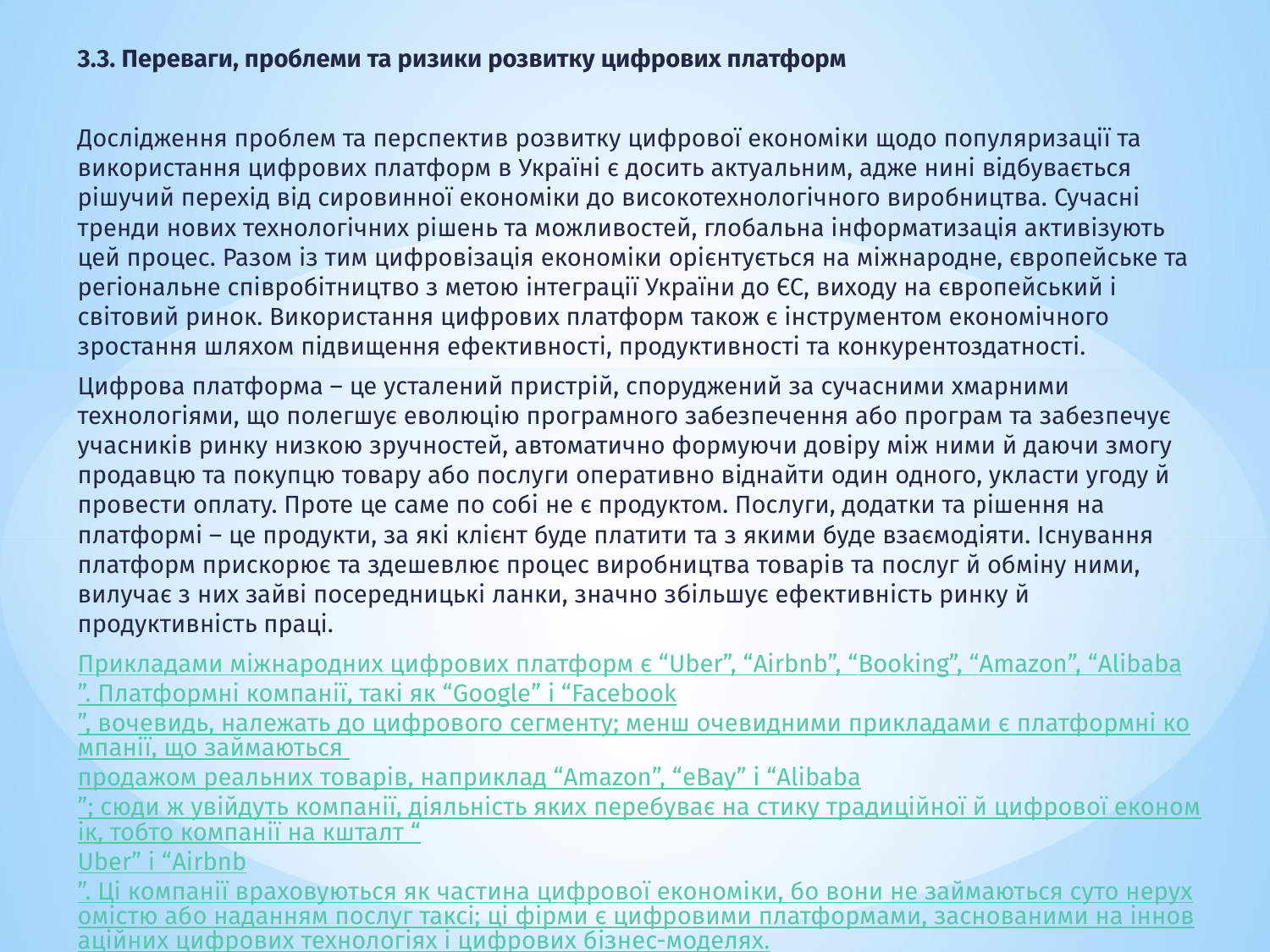

3.3. Переваги, проблеми та ризики розвитку цифрових платформ

Дослідження проблем та перспектив розвитку цифрової економіки щодо популяризації та використання цифрових платформ в Україні є досить актуальним, адже нині відбувається рішучий перехід від сировинної економіки до високотехнологічного виробництва. Сучасні тренди нових технологічних рішень та можливостей, глобальна інформатизація активізують цей процес. Разом із тим цифровізація економіки орієнтується на міжнародне, європейське та регіональне співробітництво з метою інтеграції України до ЄС, виходу на європейський і світовий ринок. Використання цифрових платформ також є інструментом економічного зростання шляхом підвищення ефективності, продуктивності та конкурентоздатності.
Цифрова платформа – це усталений пристрій, споруджений за сучасними хмарними технологіями, що полегшує еволюцію програмного забезпечення або програм та забезпечує учасників ринку низкою зручностей, автоматично формуючи довіру між ними й даючи змогу продавцю та покупцю товару або послуги оперативно віднайти один одного, укласти угоду й провести оплату. Проте це саме по собі не є продуктом. Послуги, додатки та рішення на платформі – це продукти, за які клієнт буде платити та з якими буде взаємодіяти. Існування платформ прискорює та здешевлює процес виробництва товарів та послуг й обміну ними, вилучає з них зайві посередницькі ланки, значно збільшує ефективність ринку й продуктивність праці.
Прикладами міжнародних цифрових платформ є “Uber”, “Airbnb”, “Booking”, “Amazon”, “Alibaba”. Платформні компанії, такі як “Google” і “Facebook”, вочевидь, належать до цифрового сегменту; менш очевидними прикладами є платформні компанії, що займаються продажом реальних товарів, наприклад “Amazon”, “eBay” і “Alibaba”; сюди ж увійдуть компанії, діяльність яких перебуває на стику традиційної й цифрової економік, тобто компанії на кшталт “Uber” і “Airbnb”. Ці компанії враховуються як частина цифрової економіки, бо вони не займаються суто нерухомістю або наданням послуг таксі; ці фірми є цифровими платформами, заснованими на інноваційних цифрових технологіях і цифрових бізнес-моделях.